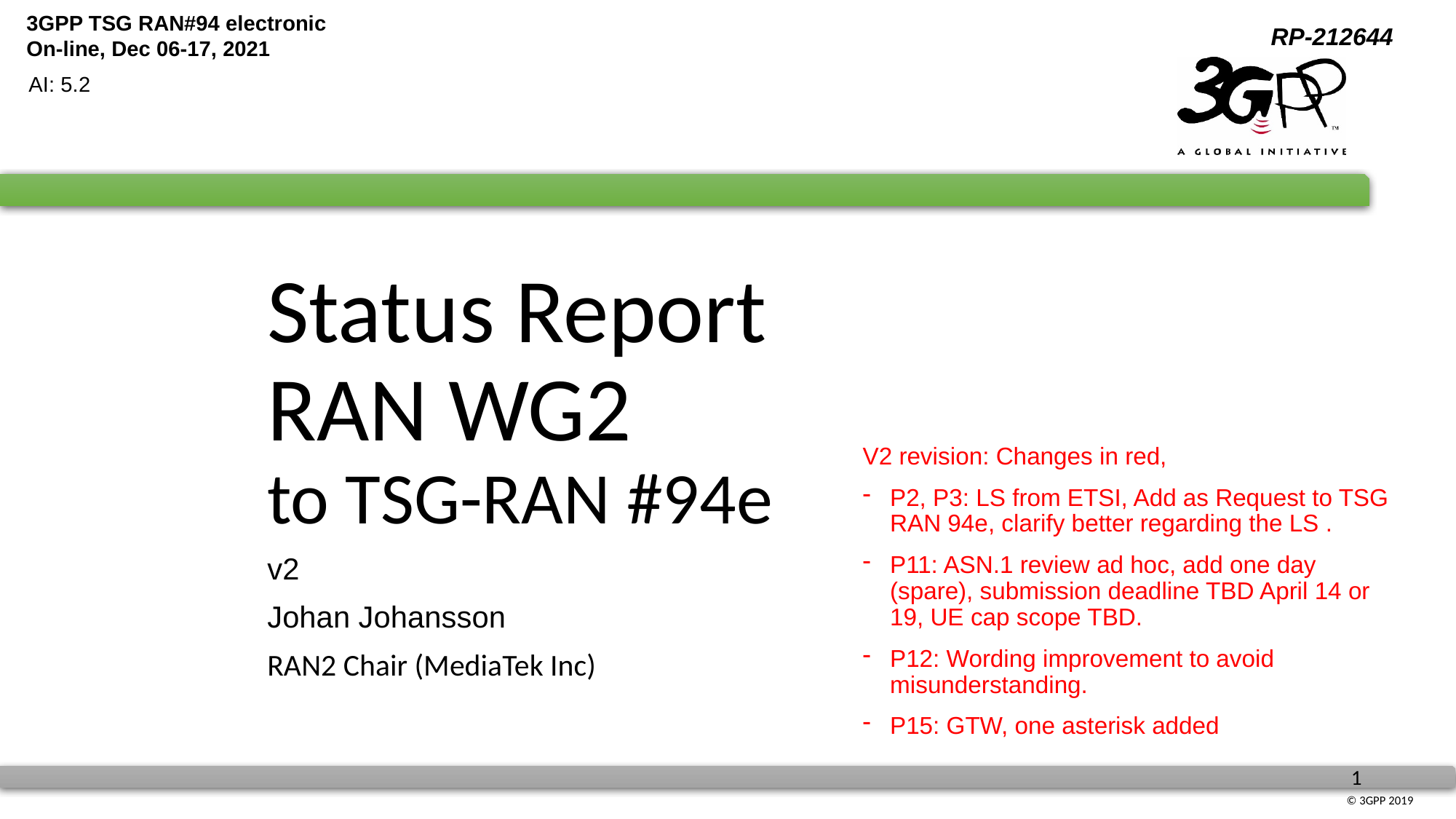

AI: 5.2
# Status Report RAN WG2 to TSG-RAN #94e
V2 revision: Changes in red,
P2, P3: LS from ETSI, Add as Request to TSG RAN 94e, clarify better regarding the LS .
P11: ASN.1 review ad hoc, add one day (spare), submission deadline TBD April 14 or 19, UE cap scope TBD.
P12: Wording improvement to avoid misunderstanding.
P15: GTW, one asterisk added

v2
Johan Johansson
RAN2 Chair (MediaTek Inc)